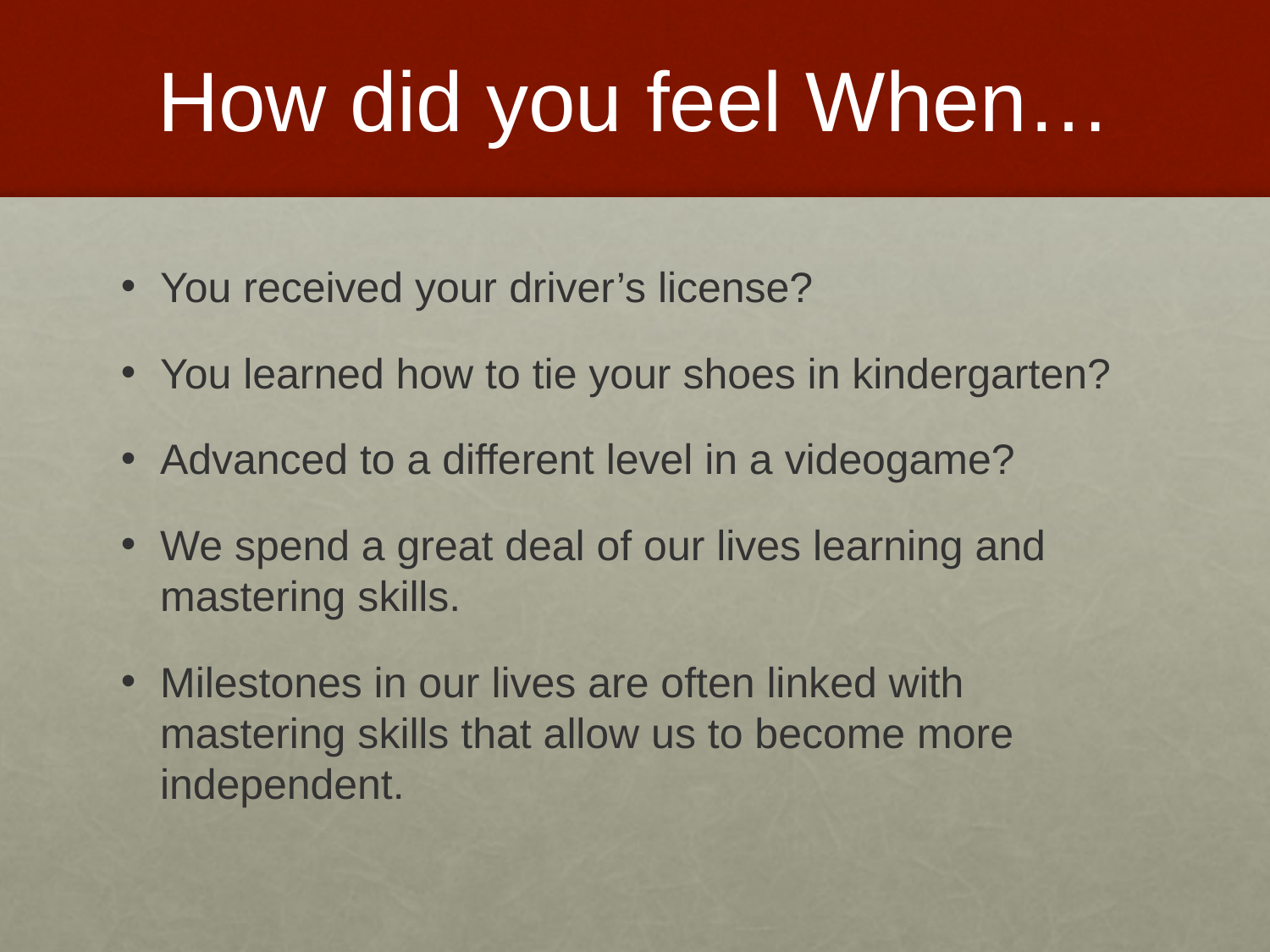

# How did you feel When…
You received your driver’s license?
You learned how to tie your shoes in kindergarten?
Advanced to a different level in a videogame?
We spend a great deal of our lives learning and mastering skills.
Milestones in our lives are often linked with mastering skills that allow us to become more independent.